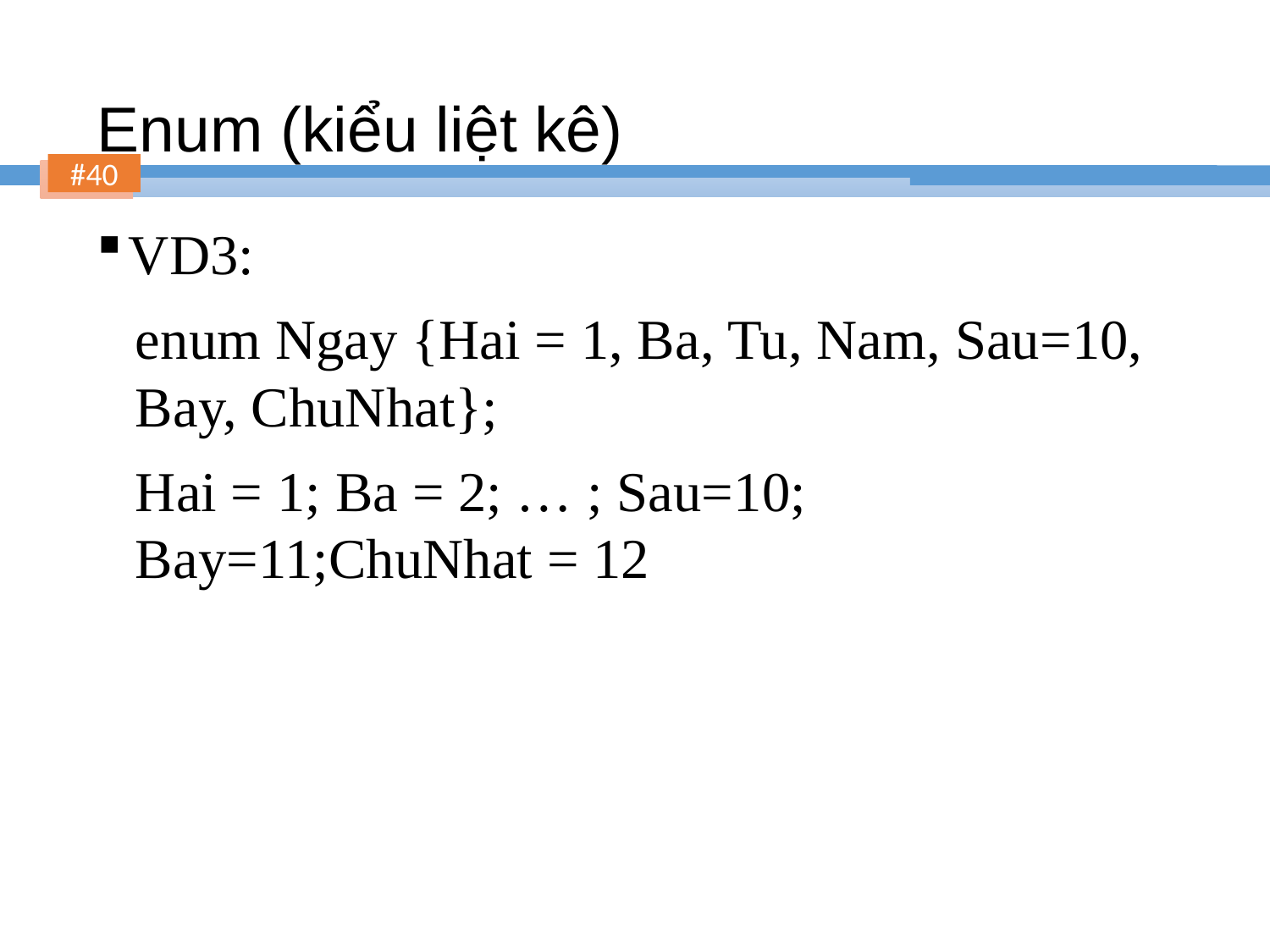

# Enum (kiểu liệt kê)
VD3:
	enum Ngay {Hai = 1, Ba, Tu, Nam, Sau=10, Bay, ChuNhat};
	Hai = 1; Ba = 2; … ; Sau=10; Bay=11;ChuNhat = 12